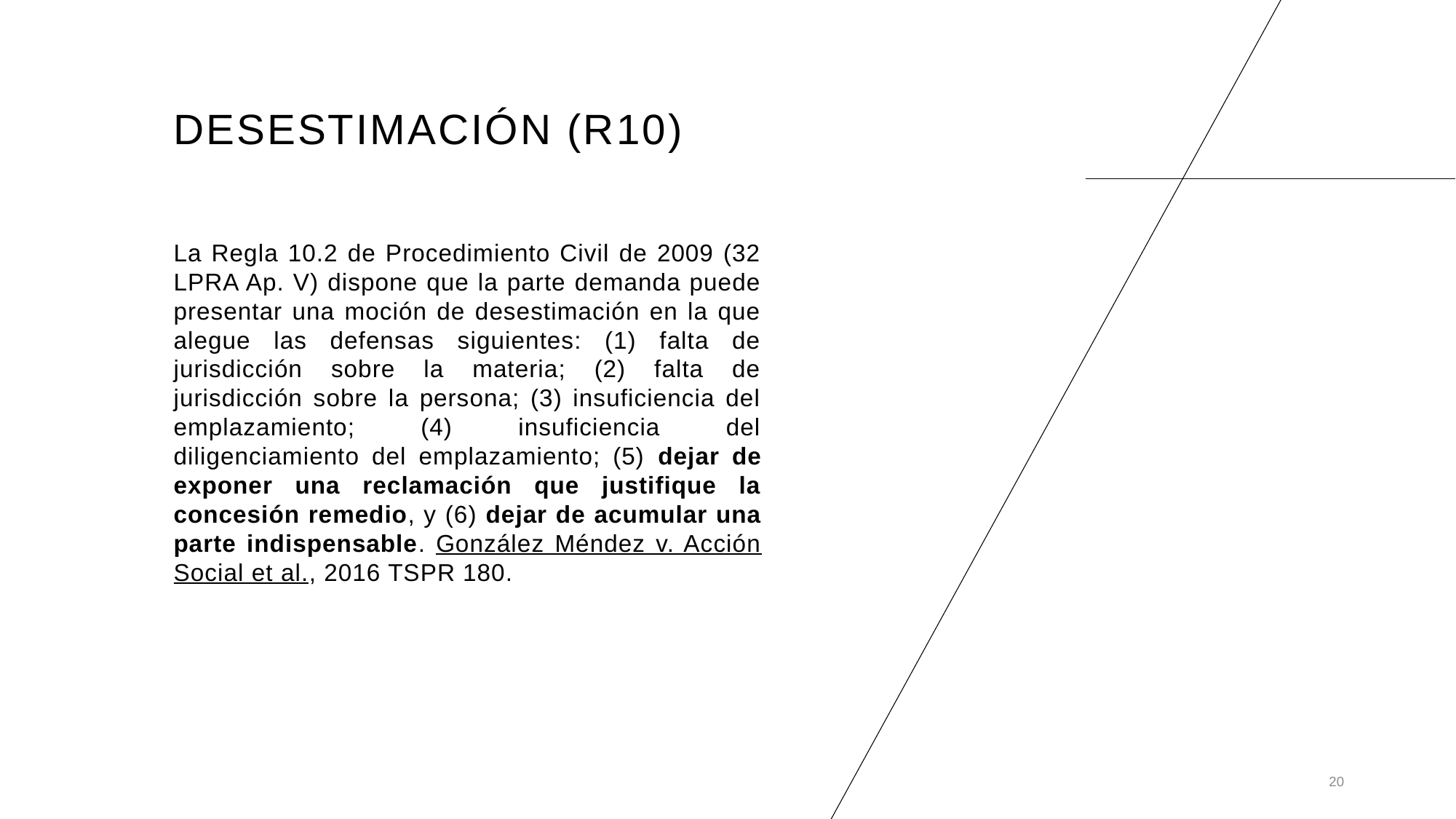

# Desestimación (R10)
La Regla 10.2 de Procedimiento Civil de 2009 (32 LPRA Ap. V) dispone que la parte demanda puede presentar una moción de desestimación en la que alegue las defensas siguientes: (1) falta de jurisdicción sobre la materia; (2) falta de jurisdicción sobre la persona; (3) insuficiencia del emplazamiento; (4) insuficiencia del diligenciamiento del emplazamiento; (5) dejar de exponer una reclamación que justifique la concesión remedio, y (6) dejar de acumular una parte indispensable. González Méndez v. Acción Social et al., 2016 TSPR 180.

20